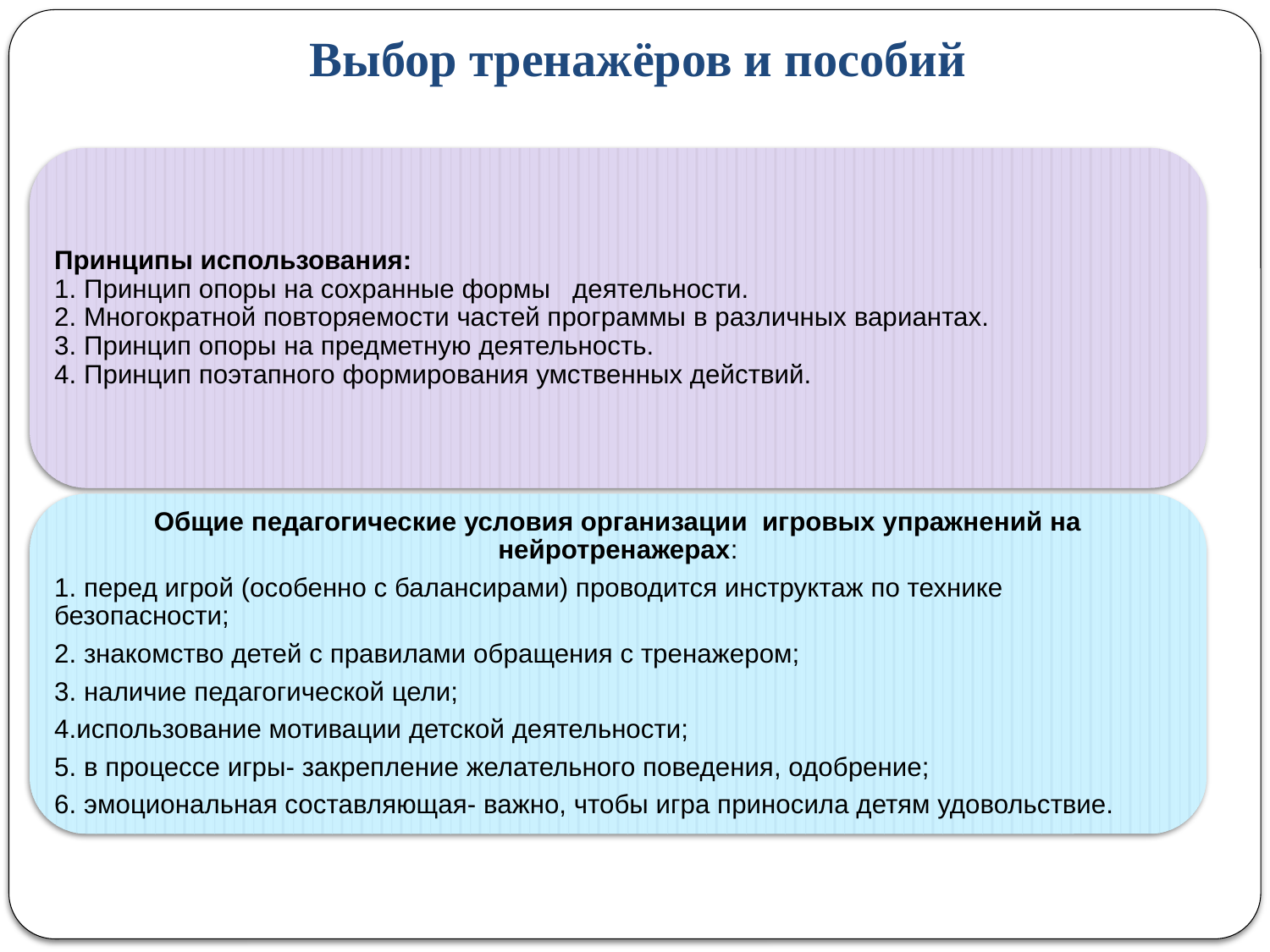

# Выбор тренажёров и пособий
Принципы использования:
1. Принцип опоры на сохранные формы   деятельности.
2. Многократной повторяемости частей программы в различных вариантах.
3. Принцип опоры на предметную деятельность.
4. Принцип поэтапного формирования умственных действий.
Общие педагогические условия организации  игровых упражнений на нейротренажерах:
1. перед игрой (особенно с балансирами) проводится инструктаж по технике безопасности;
2. знакомство детей с правилами обращения с тренажером;
3. наличие педагогической цели;
4.использование мотивации детской деятельности;
5. в процессе игры- закрепление желательного поведения, одобрение;
6. эмоциональная составляющая- важно, чтобы игра приносила детям удовольствие.